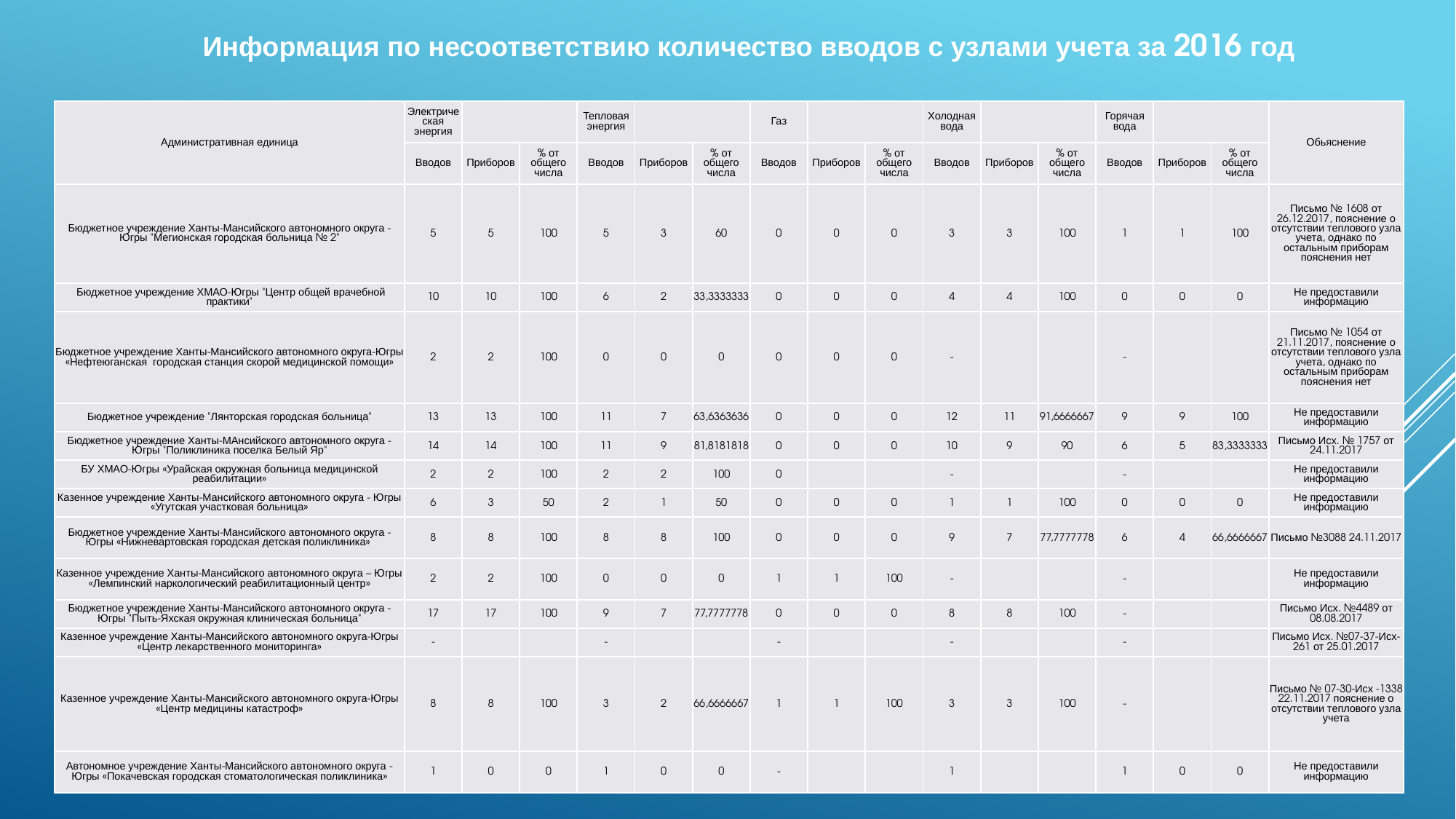

Информация по несоответствию количество вводов с узлами учета за 2016 год
| Административная единица | Электрическая энергия |  |  | Тепловая энергия |  |  | Газ |  |  | Холодная вода |  |  | Горячая вода |  |  | Обьяснение |
| --- | --- | --- | --- | --- | --- | --- | --- | --- | --- | --- | --- | --- | --- | --- | --- | --- |
|  | Вводов | Приборов | % от общего числа | Вводов | Приборов | % от общего числа | Вводов | Приборов | % от общего числа | Вводов | Приборов | % от общего числа | Вводов | Приборов | % от общего числа |  |
| Бюджетное учреждение Ханты-Мансийского автономного округа - Югры "Мегионская городская больница № 2" | 5 | 5 | 100 | 5 | 3 | 60 | 0 | 0 | 0 | 3 | 3 | 100 | 1 | 1 | 100 | Письмо № 1608 от 26.12.2017, пояснение о отсутствии теплового узла учета, однако по остальным приборам пояснения нет |
| Бюджетное учреждение ХМАО-Югры "Центр общей врачебной практики" | 10 | 10 | 100 | 6 | 2 | 33,3333333 | 0 | 0 | 0 | 4 | 4 | 100 | 0 | 0 | 0 | Не предоставили информацию |
| Бюджетное учреждение Ханты-Мансийского автономного округа-Югры «Нефтеюганская городская станция скорой медицинской помощи» | 2 | 2 | 100 | 0 | 0 | 0 | 0 | 0 | 0 | - |  |  | - |  |  | Письмо № 1054 от 21.11.2017, пояснение о отсутствии теплового узла учета, однако по остальным приборам пояснения нет |
| Бюджетное учреждение "Лянторская городская больница" | 13 | 13 | 100 | 11 | 7 | 63,6363636 | 0 | 0 | 0 | 12 | 11 | 91,6666667 | 9 | 9 | 100 | Не предоставили информацию |
| Бюджетное учреждение Ханты-МАнсийского автономного округа - Югры "Поликлиника поселка Белый Яр" | 14 | 14 | 100 | 11 | 9 | 81,8181818 | 0 | 0 | 0 | 10 | 9 | 90 | 6 | 5 | 83,3333333 | Письмо Исх. № 1757 от 24.11.2017 |
| БУ ХМАО-Югры «Урайская окружная больница медицинской реабилитации» | 2 | 2 | 100 | 2 | 2 | 100 | 0 |  |  | - |  |  | - |  |  | Не предоставили информацию |
| Казенное учреждение Ханты-Мансийского автономного округа - Югры «Угутская участковая больница» | 6 | 3 | 50 | 2 | 1 | 50 | 0 | 0 | 0 | 1 | 1 | 100 | 0 | 0 | 0 | Не предоставили информацию |
| Бюджетное учреждение Ханты-Мансийского автономного округа - Югры «Нижневартовская городская детская поликлиника» | 8 | 8 | 100 | 8 | 8 | 100 | 0 | 0 | 0 | 9 | 7 | 77,7777778 | 6 | 4 | 66,6666667 | Письмо №3088 24.11.2017 |
| Казенное учреждение Ханты-Мансийского автономного округа – Югры «Лемпинский наркологический реабилитационный центр» | 2 | 2 | 100 | 0 | 0 | 0 | 1 | 1 | 100 | - |  |  | - |  |  | Не предоставили информацию |
| Бюджетное учреждение Ханты-Мансийского автономного округа - Югры "Пыть-Яхская окружная клиническая больница" | 17 | 17 | 100 | 9 | 7 | 77,7777778 | 0 | 0 | 0 | 8 | 8 | 100 | - |  |  | Письмо Исх. №4489 от 08.08.2017 |
| Казенное учреждение Ханты-Мансийского автономного округа-Югры «Центр лекарственного мониторинга» | - |  |  | - |  |  | - |  |  | - |  |  | - |  |  | Письмо Исх. №07-37-Исх-261 от 25.01.2017 |
| Казенное учреждение Ханты-Мансийского автономного округа-Югры «Центр медицины катастроф» | 8 | 8 | 100 | 3 | 2 | 66,6666667 | 1 | 1 | 100 | 3 | 3 | 100 | - |  |  | Письмо № 07-30-Исх -1338 22.11.2017 пояснение о отсутствии теплового узла учета |
| Автономное учреждение Ханты-Мансийского автономного округа - Югры «Покачевская городская стоматологическая поликлиника» | 1 | 0 | 0 | 1 | 0 | 0 | - |  |  | 1 |  |  | 1 | 0 | 0 | Не предоставили информацию |